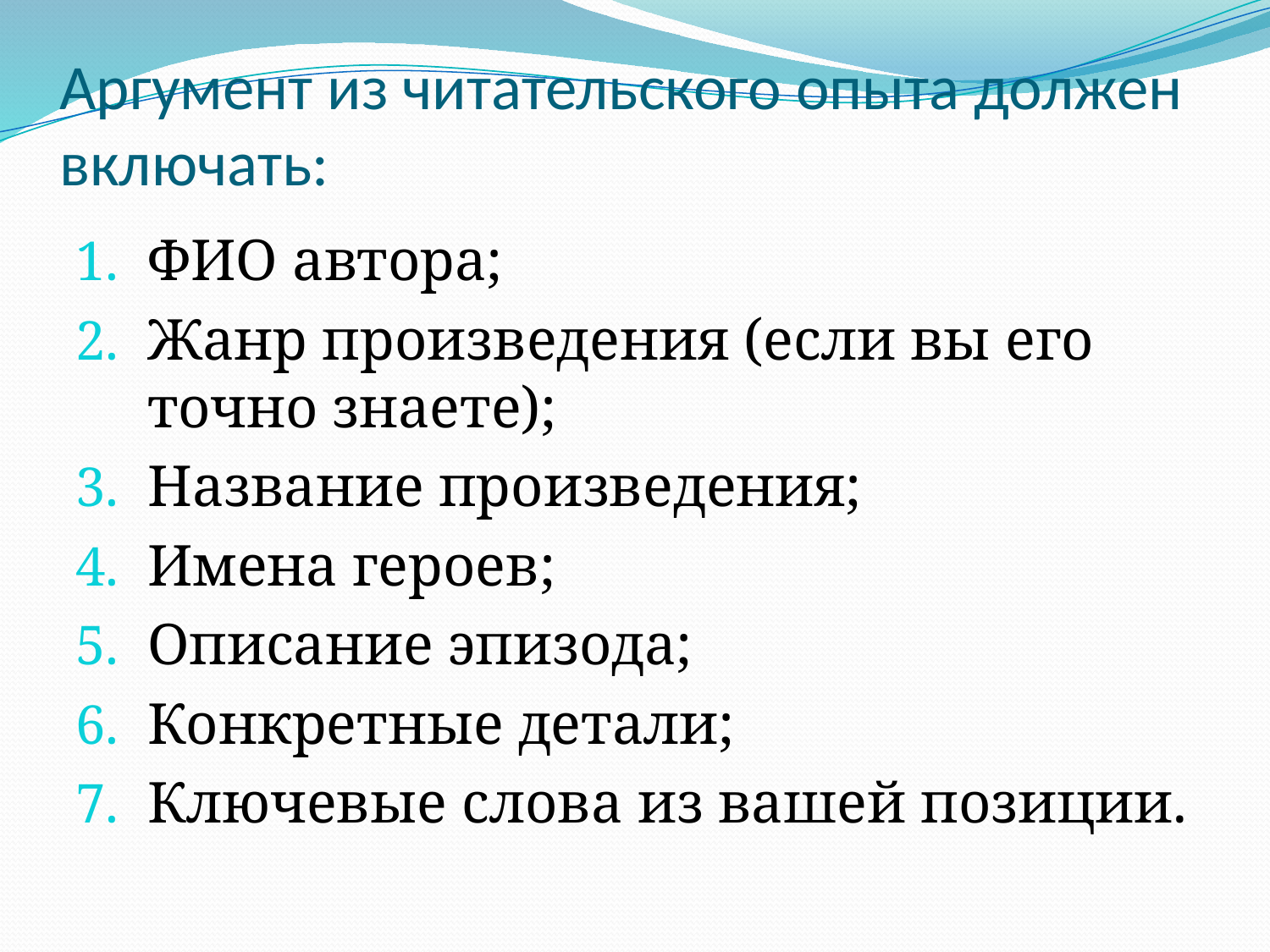

# Аргумент из читательского опыта должен включать:
ФИО автора;
Жанр произведения (если вы его точно знаете);
Название произведения;
Имена героев;
Описание эпизода;
Конкретные детали;
Ключевые слова из вашей позиции.